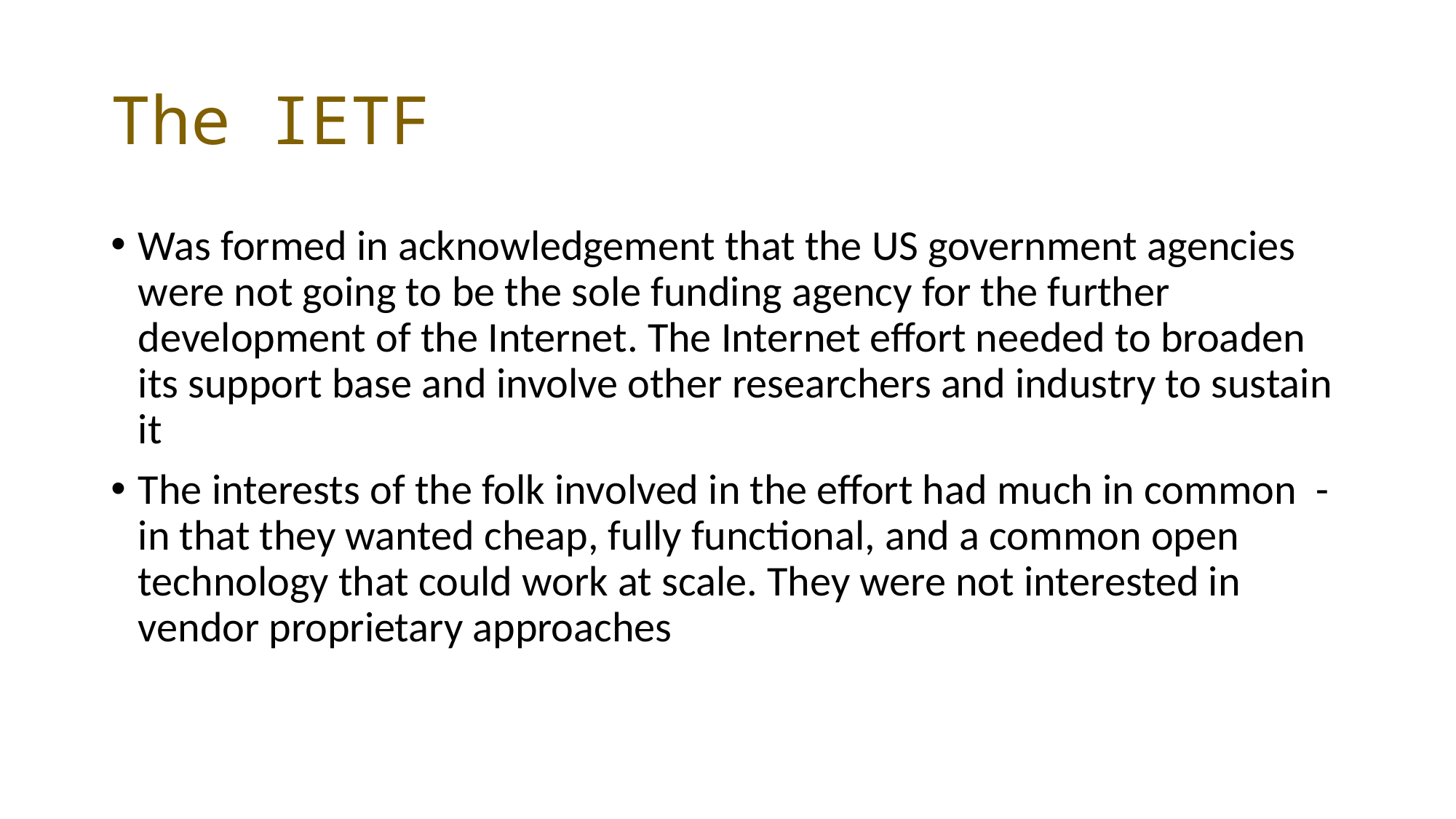

# The IETF
Was formed in acknowledgement that the US government agencies were not going to be the sole funding agency for the further development of the Internet. The Internet effort needed to broaden its support base and involve other researchers and industry to sustain it
The interests of the folk involved in the effort had much in common  - in that they wanted cheap, fully functional, and a common open technology that could work at scale. They were not interested in vendor proprietary approaches